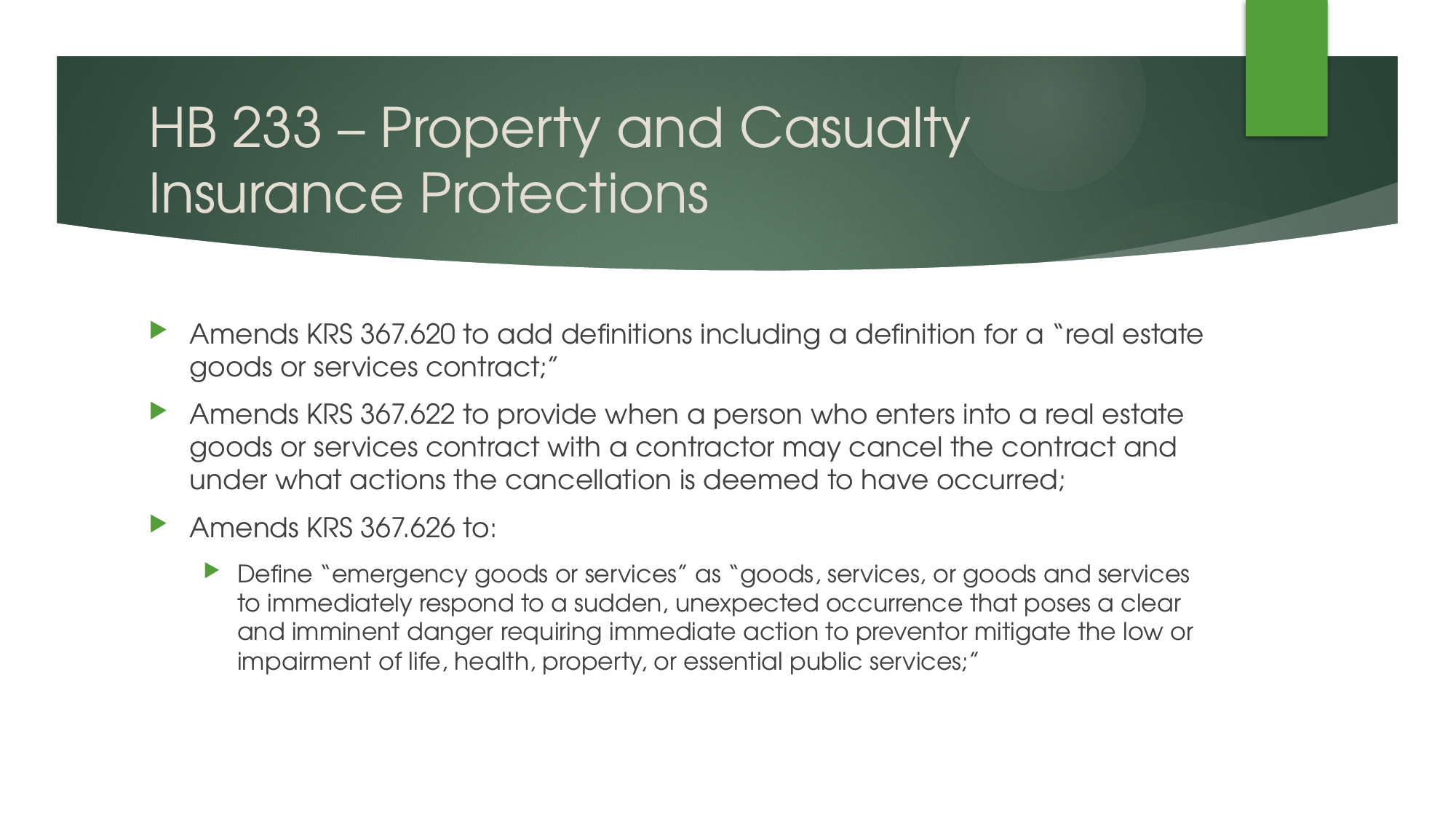

# HB 233 – Property and Casualty Insurance Protections
Amends KRS 367.620 to add definitions including a definition for a “real estate goods or services contract;”
Amends KRS 367.622 to provide when a person who enters into a real estate goods or services contract with a contractor may cancel the contract and under what actions the cancellation is deemed to have occurred;
Amends KRS 367.626 to:
Define “emergency goods or services” as “goods, services, or goods and services to immediately respond to a sudden, unexpected occurrence that poses a clear and imminent danger requiring immediate action to preventor mitigate the low or impairment of life, health, property, or essential public services;”